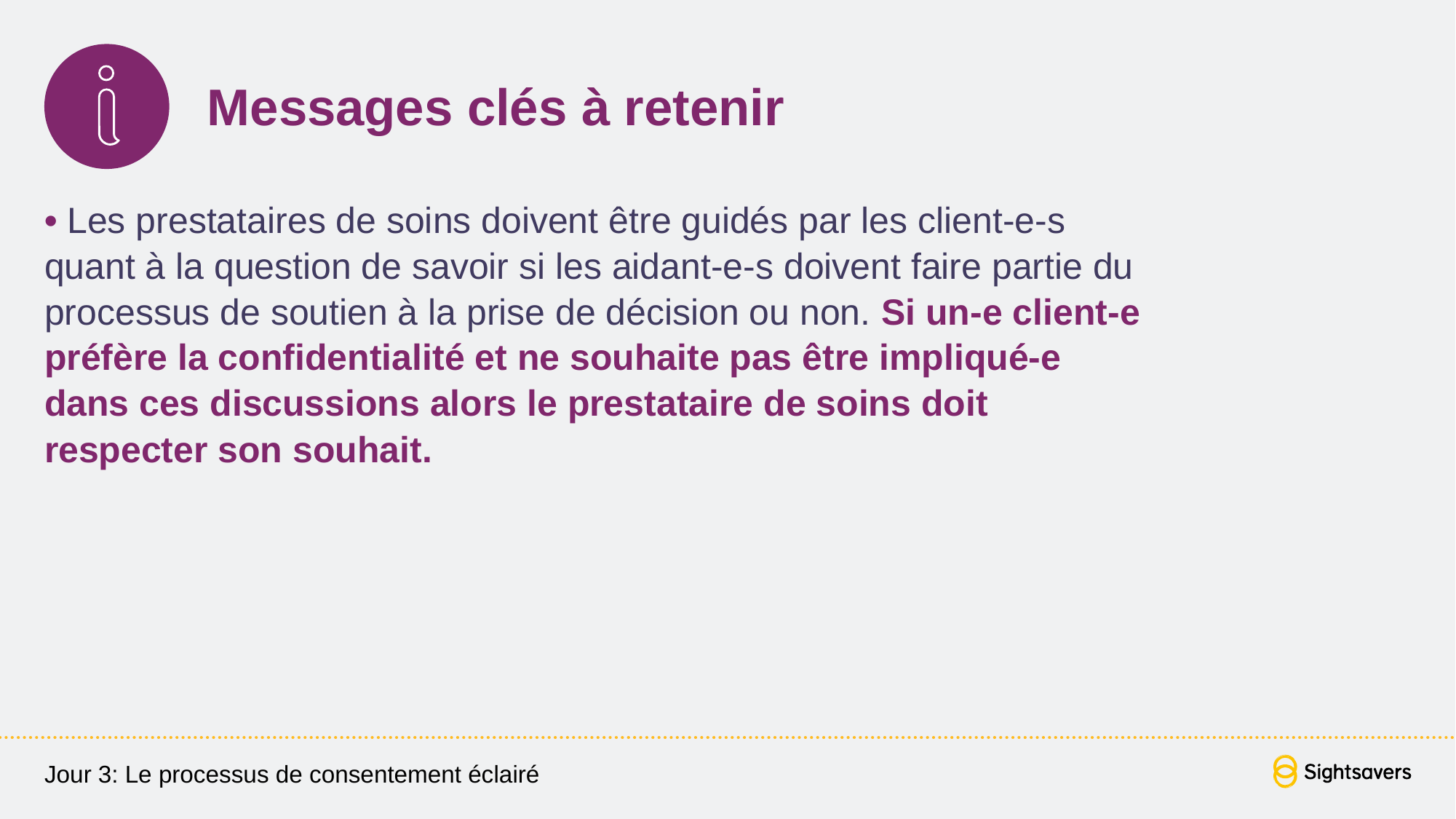

# Messages clés à retenir
• Les prestataires de soins doivent être guidés par les client-e-s quant à la question de savoir si les aidant-e-s doivent faire partie du processus de soutien à la prise de décision ou non. Si un-e client-e préfère la confidentialité et ne souhaite pas être impliqué-e dans ces discussions alors le prestataire de soins doit respecter son souhait.
Jour 3: Le processus de consentement éclairé